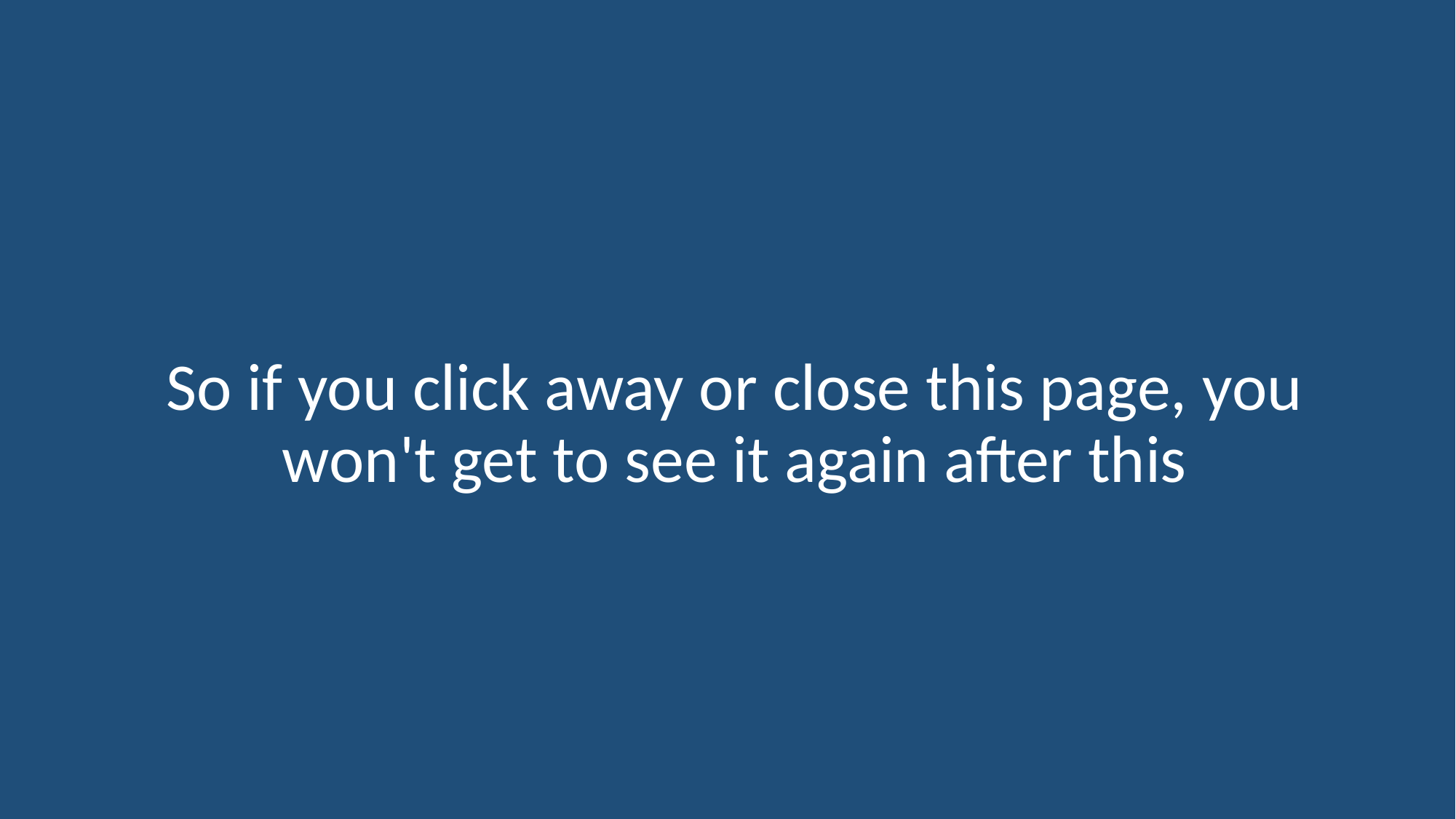

So if you click away or close this page, you won't get to see it again after this